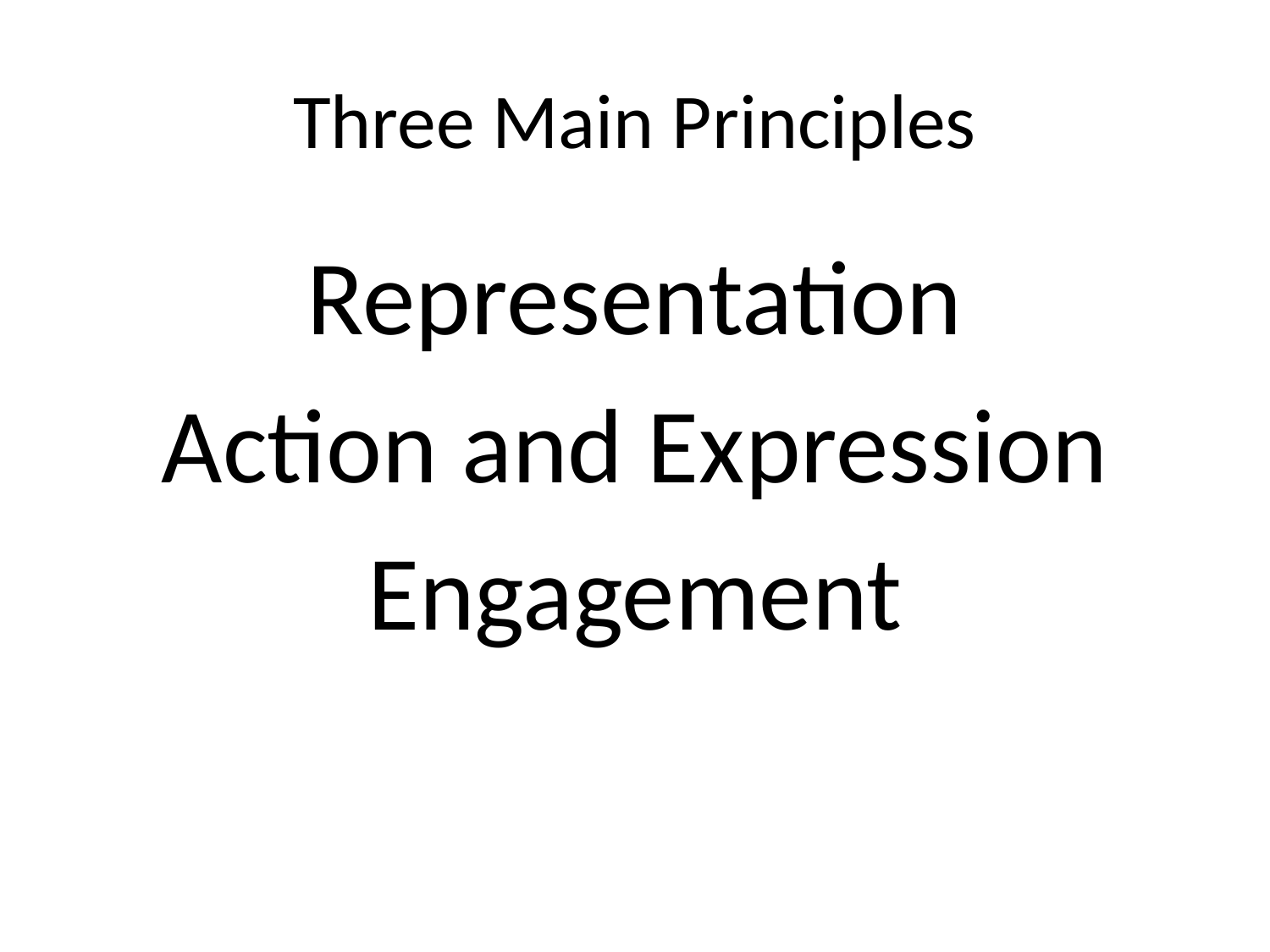

# Three Main Principles
Representation
Action and Expression
Engagement